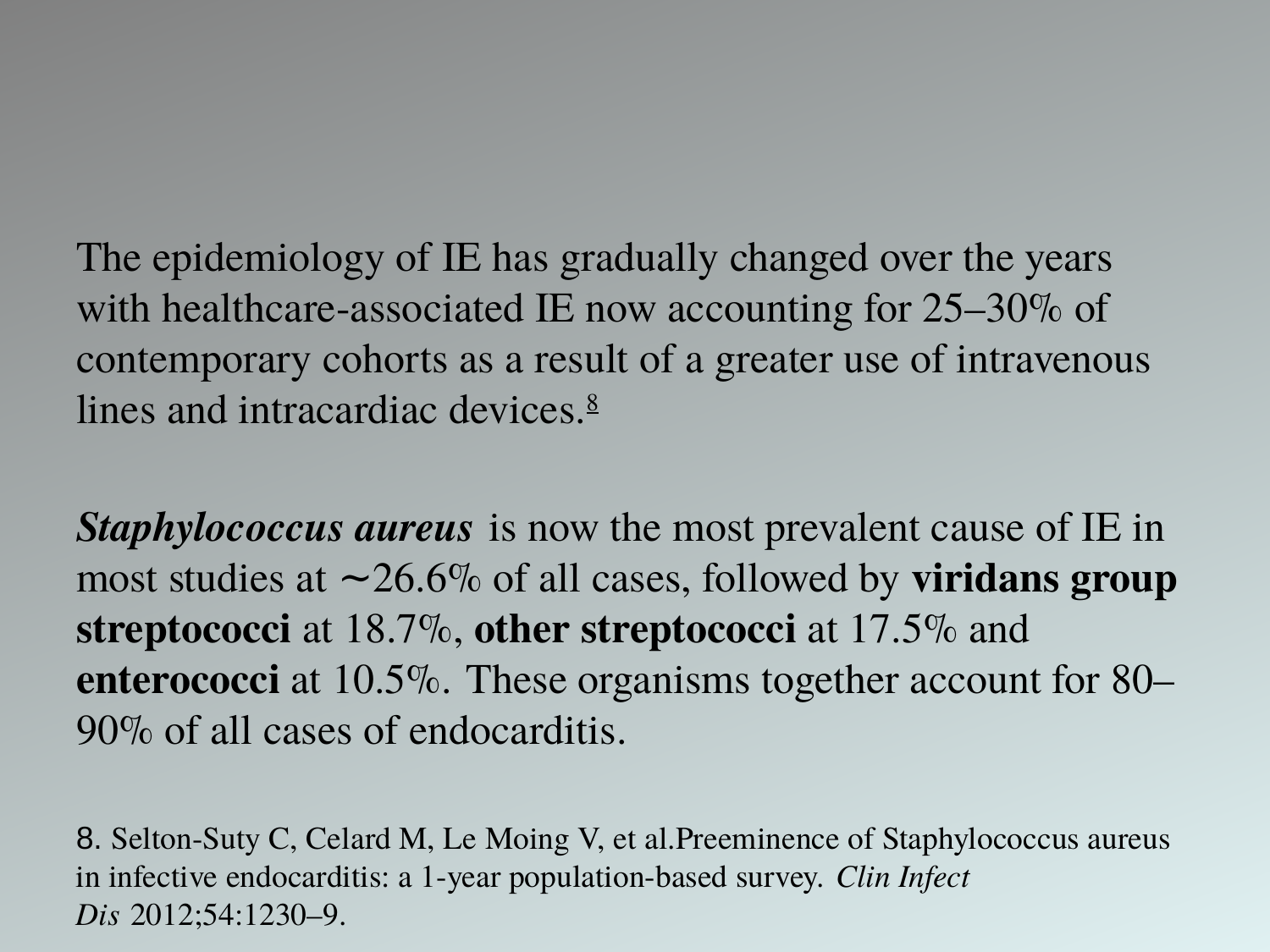

#
The epidemiology of IE has gradually changed over the years with healthcare-associated IE now accounting for 25–30% of contemporary cohorts as a result of a greater use of intravenous lines and intracardiac devices.8

Staphylococcus aureus is now the most prevalent cause of IE in most studies at ∼26.6% of all cases, followed by viridans group streptococci at 18.7%, other streptococci at 17.5% and enterococci at 10.5%. These organisms together account for 80–90% of all cases of endocarditis.
8. Selton-Suty C, Celard M, Le Moing V, et al.Preeminence of Staphylococcus aureus in infective endocarditis: a 1-year population-based survey. Clin Infect Dis 2012;54:1230–9.